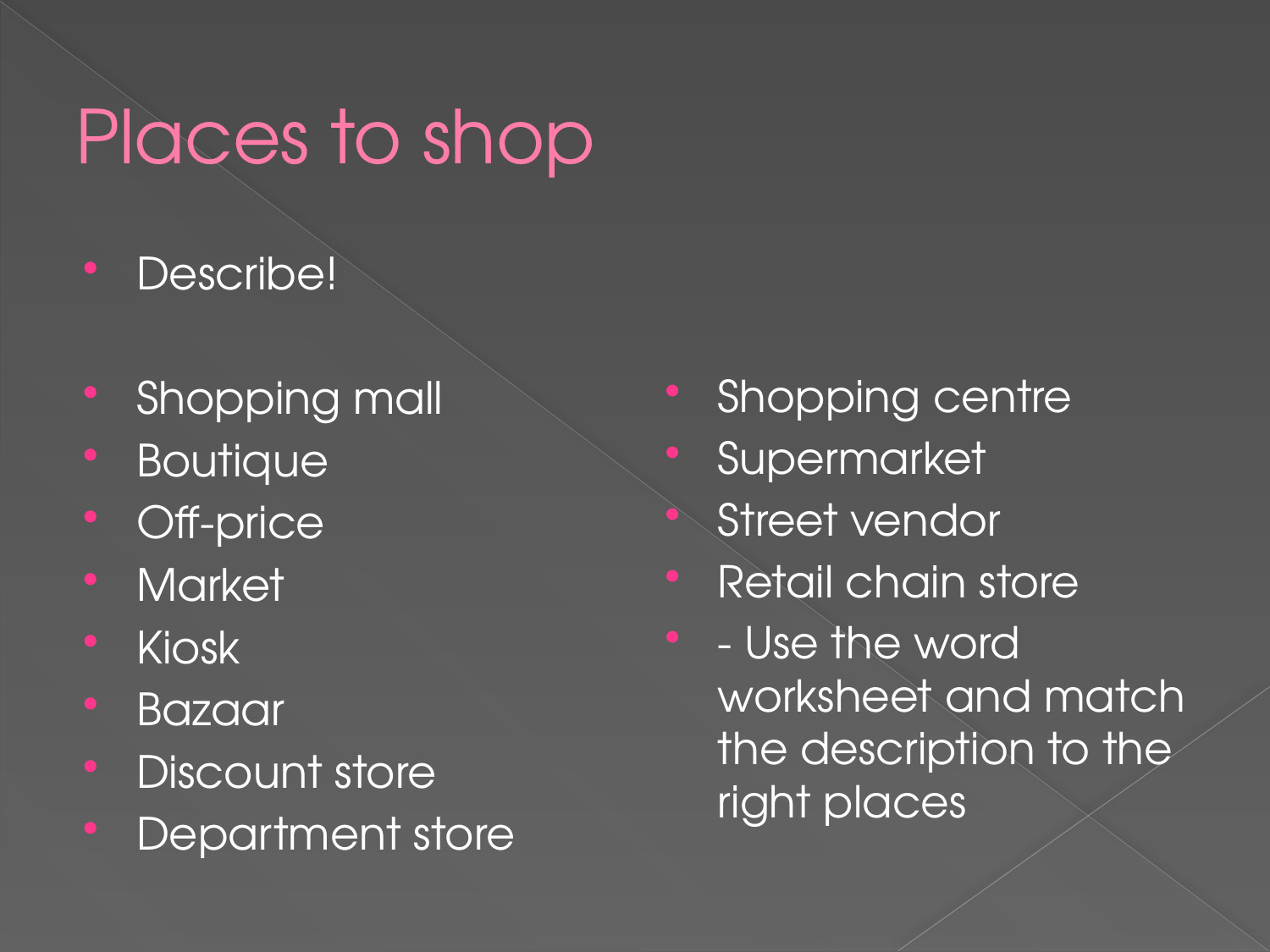

# Places to shop
Describe!

Shopping mall
Boutique
Off-price
Market
Kiosk
Bazaar
Discount store
Department store

Shopping centre
Supermarket
Street vendor
Retail chain store
- Use the word worksheet and match the description to the right places